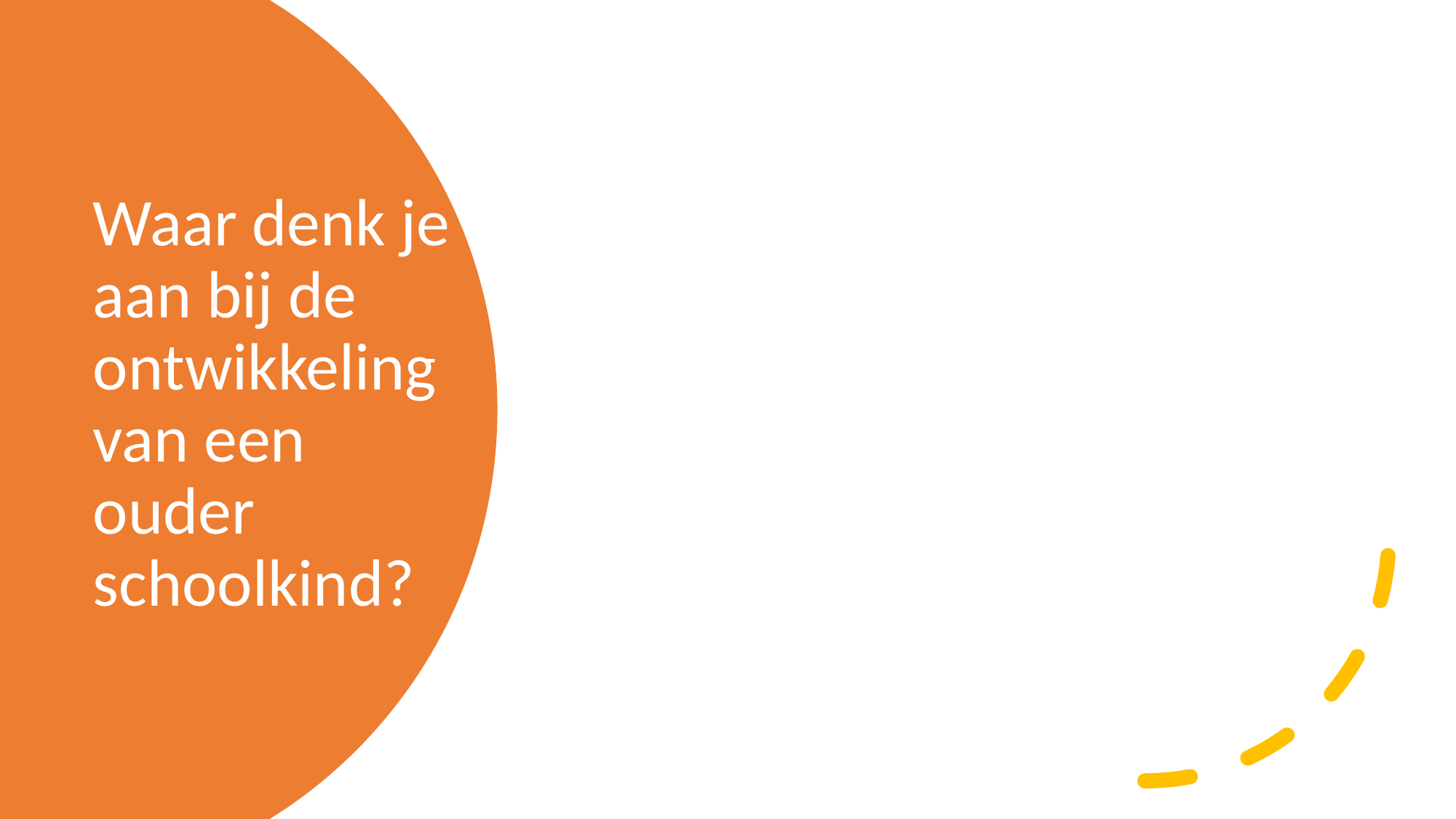

# Waar denk je aan bij de ontwikkeling van een ouder schoolkind?